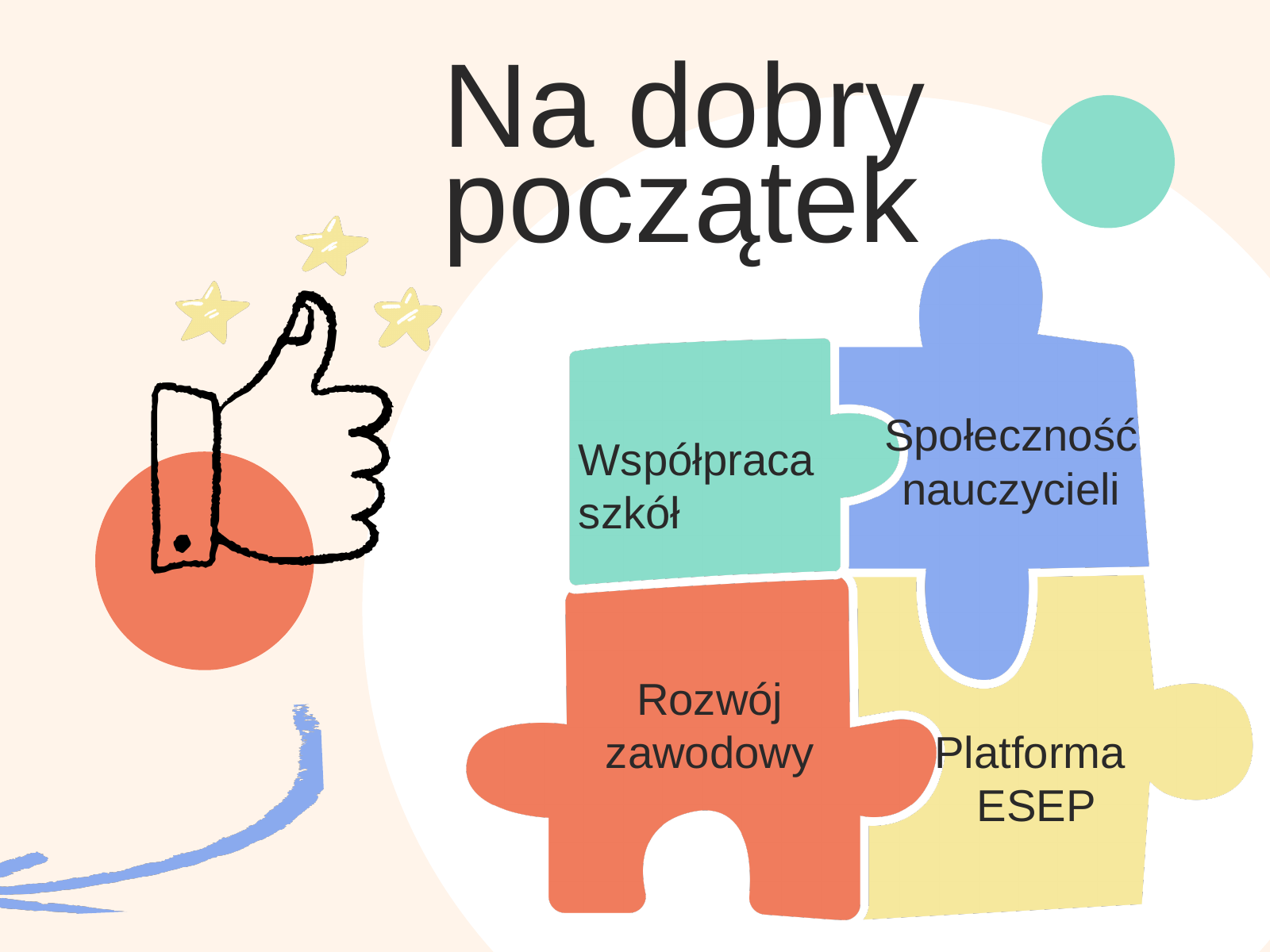

Na dobry początek

Społeczność
nauczycieli
Współpraca szkół

Rozwój
zawodowy
Platforma
ESEP